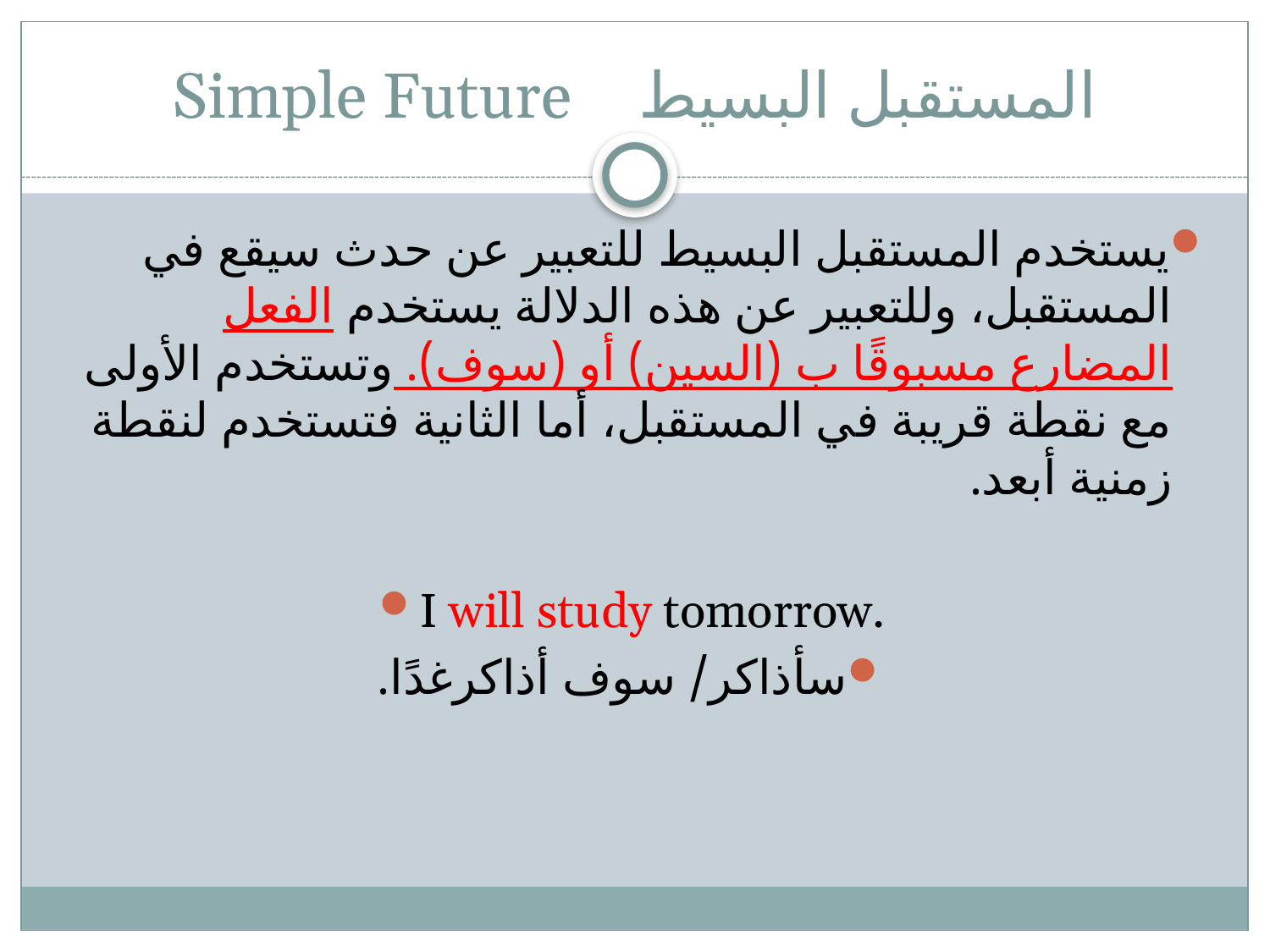

# المستقبل البسيط    Simple Future
يستخدم المستقبل البسيط للتعبير عن حدث سيقع في المستقبل، وللتعبير عن هذه الدلالة يستخدم الفعل المضارع مسبوقًا ب (السين) أو (سوف). وتستخدم الأولى مع نقطة قريبة في المستقبل، أما الثانية فتستخدم لنقطة زمنية أبعد.

I will study tomorrow.
سأذاكر/ سوف أذاكرغدًا.